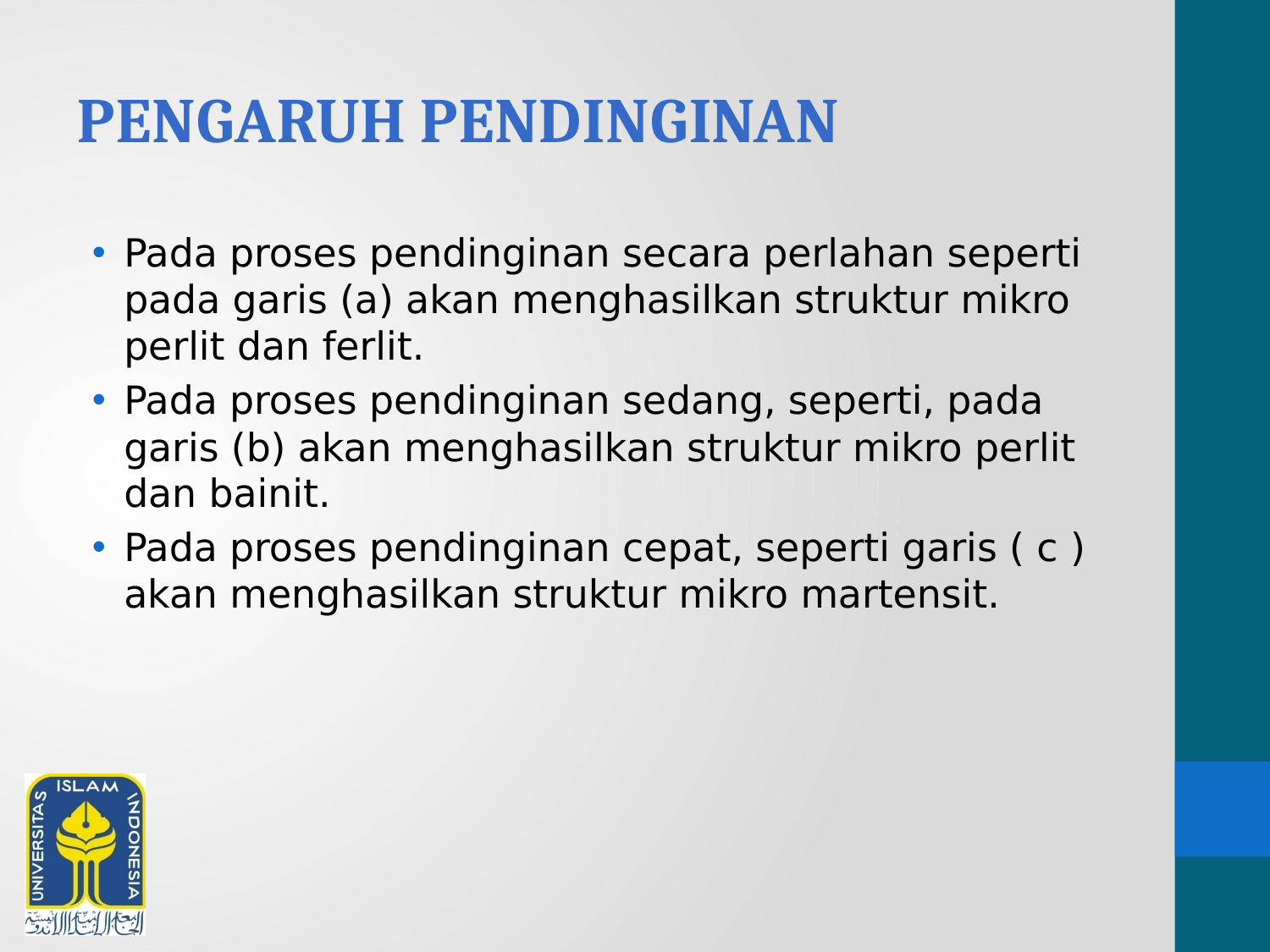

# Pengaruh pendinginan
Pada proses pendinginan secara perlahan seperti pada garis (a) akan menghasilkan struktur mikro perlit dan ferlit.
Pada proses pendinginan sedang, seperti, pada garis (b) akan menghasilkan struktur mikro perlit dan bainit.
Pada proses pendinginan cepat, seperti garis ( c ) akan menghasilkan struktur mikro martensit.